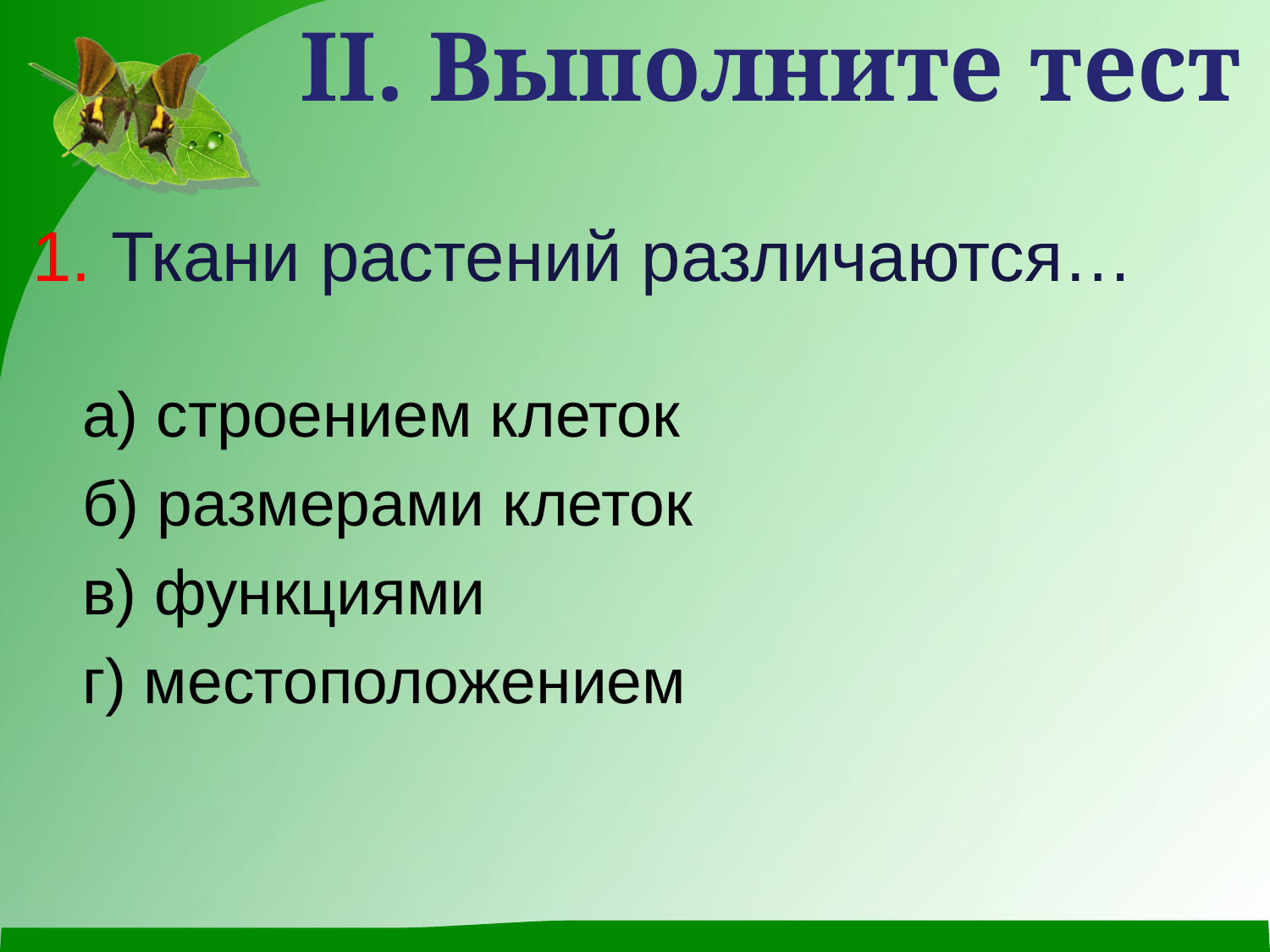

II. Выполните тест
# 1. Ткани растений различаются…
а) строением клеток
б) размерами клеток
в) функциями
г) местоположением